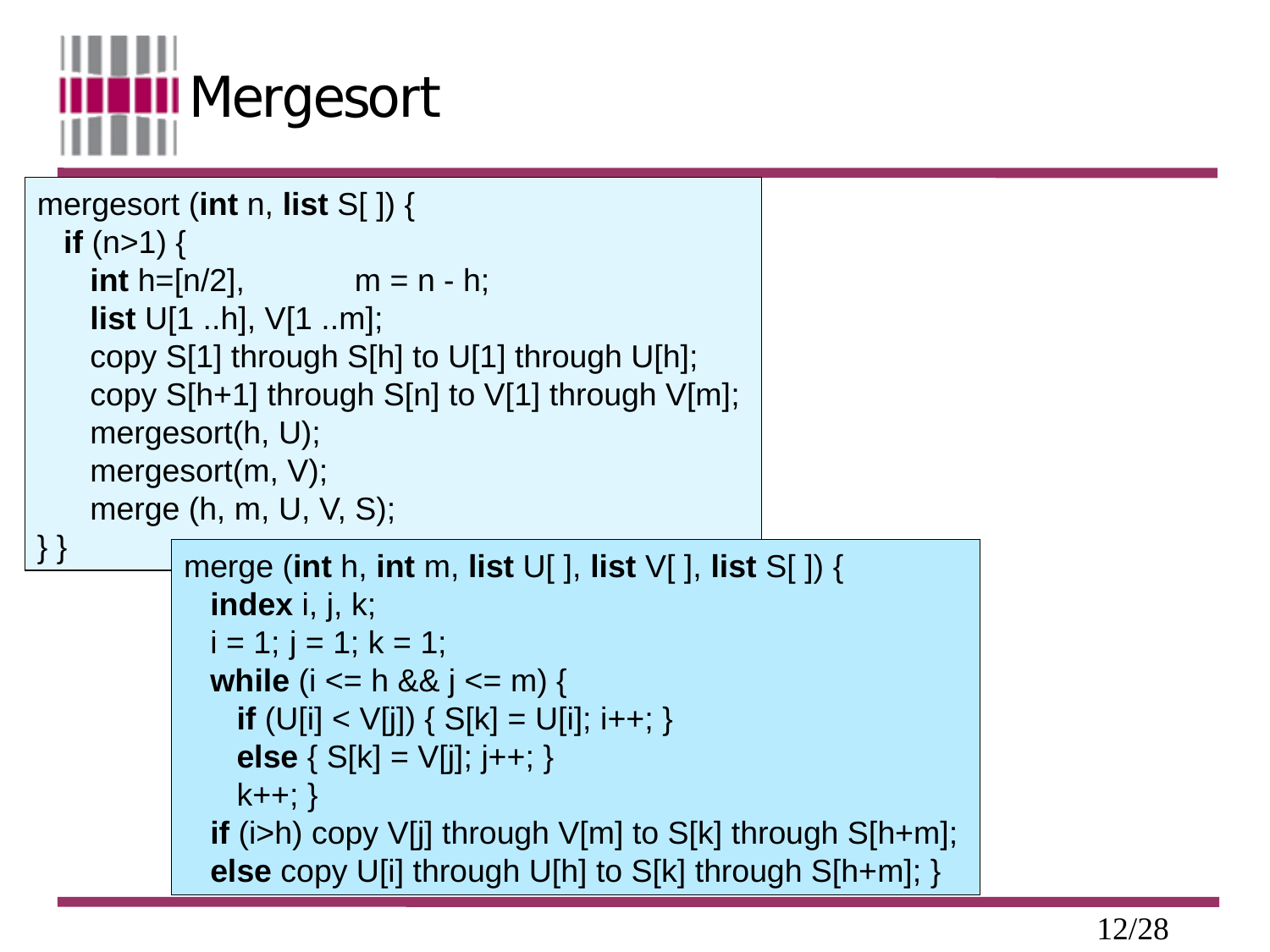

# Mergesort
mergesort (int n, list S[ ]) {
	if (n>1) {
		int h=[n/2], 		m = n - h;
		list U[1 ..h], V[1 ..m];
		copy S[1] through S[h] to U[1] through U[h];
		copy S[h+1] through S[n] to V[1] through V[m];
		mergesort(h, U);
		mergesort(m, V);
		merge (h, m, U, V, S);
} }
merge (int h, int m, list U[ ], list V[ ], list S[ ]) {
	index i, j, k;
	i = 1; 	j = 1; k = 1;
	while (i <= h && j <= m) {
		if (U[i] < V[j]) { S[k] = U[i]; i++; }
		else { S[k] = V[j]; j++; }
		k++; }
	if (i>h) copy V[j] through V[m] to S[k] through S[h+m];
	else copy U[i] through U[h] to S[k] through S[h+m]; }